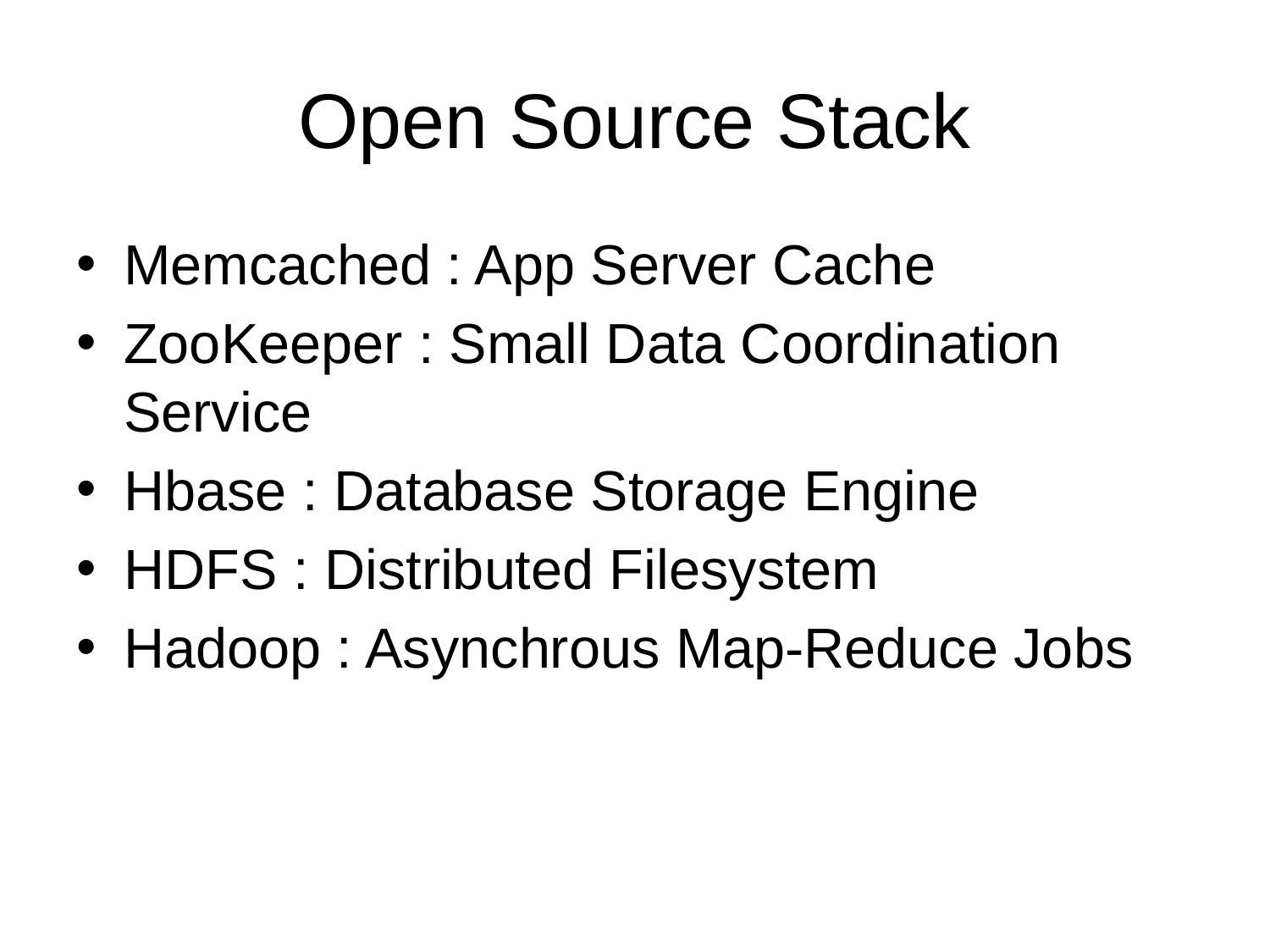

# Open Source Stack
Memcached : App Server Cache
ZooKeeper : Small Data Coordination Service
Hbase : Database Storage Engine
HDFS : Distributed Filesystem
Hadoop : Asynchrous Map-Reduce Jobs